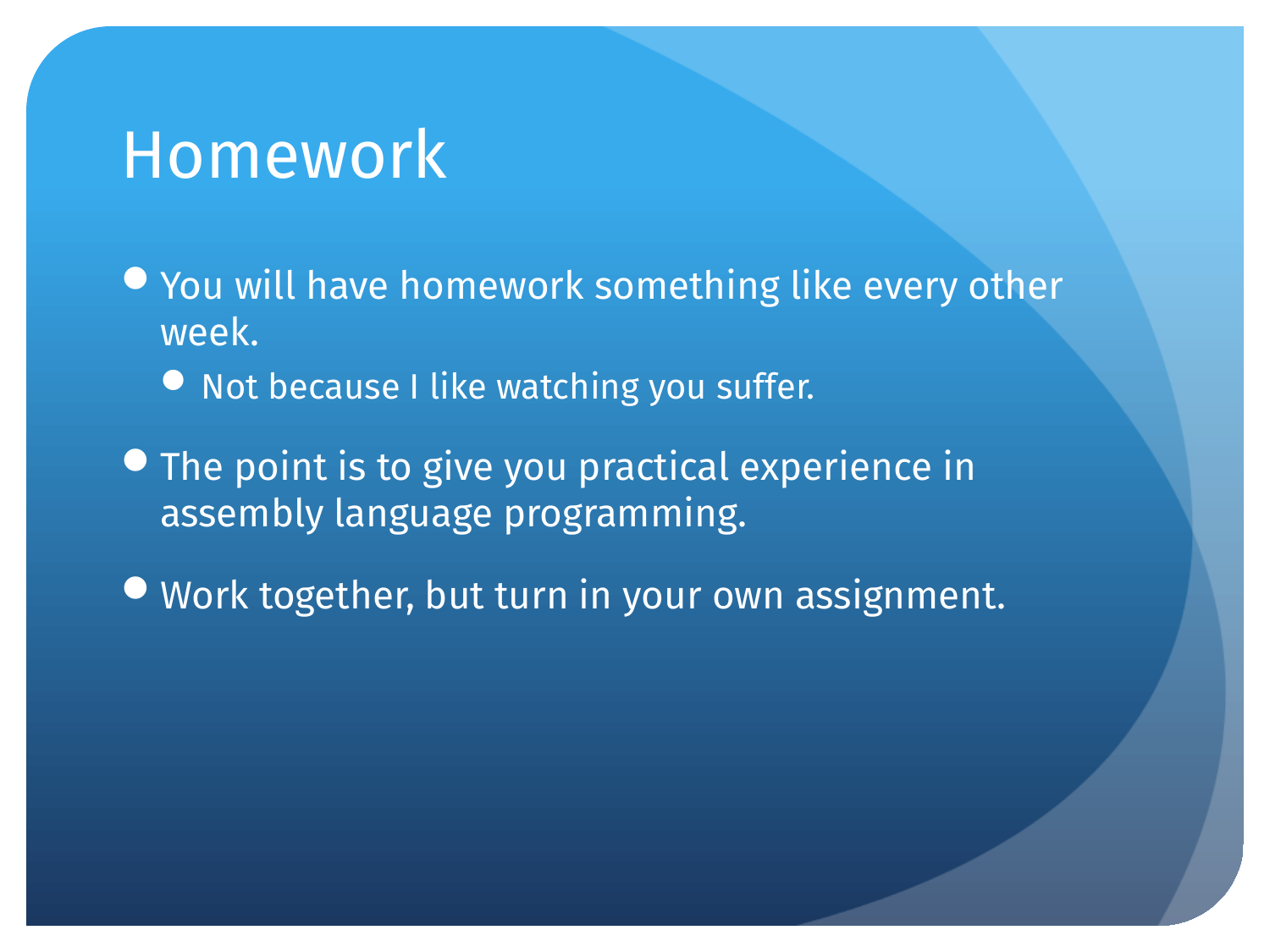

# Homework
You will have homework something like every other week.
Not because I like watching you suffer.
The point is to give you practical experience in assembly language programming.
Work together, but turn in your own assignment.